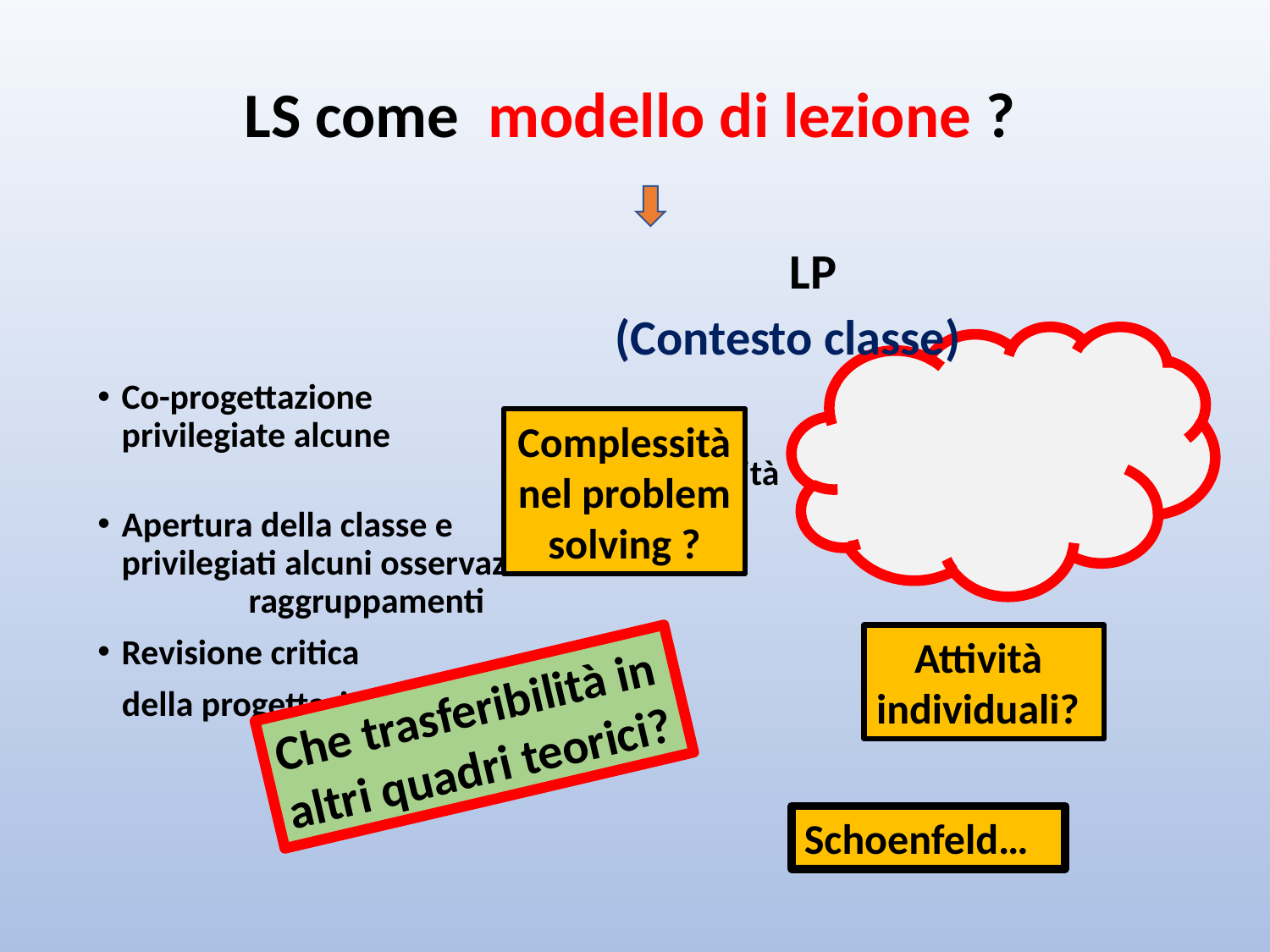

LS come  modello di lezione ?

					      LP
				 (Contesto classe)
Co-progettazione  					privilegiate alcune 									tipologie di attività
Apertura della classe e					privilegiati alcuni osservazione						raggruppamenti
Revisione critica
   della progettazione

Complessità nel problem solving ?
    Attività individuali?
Che trasferibilità in altri quadri teorici?
Schoenfeld…